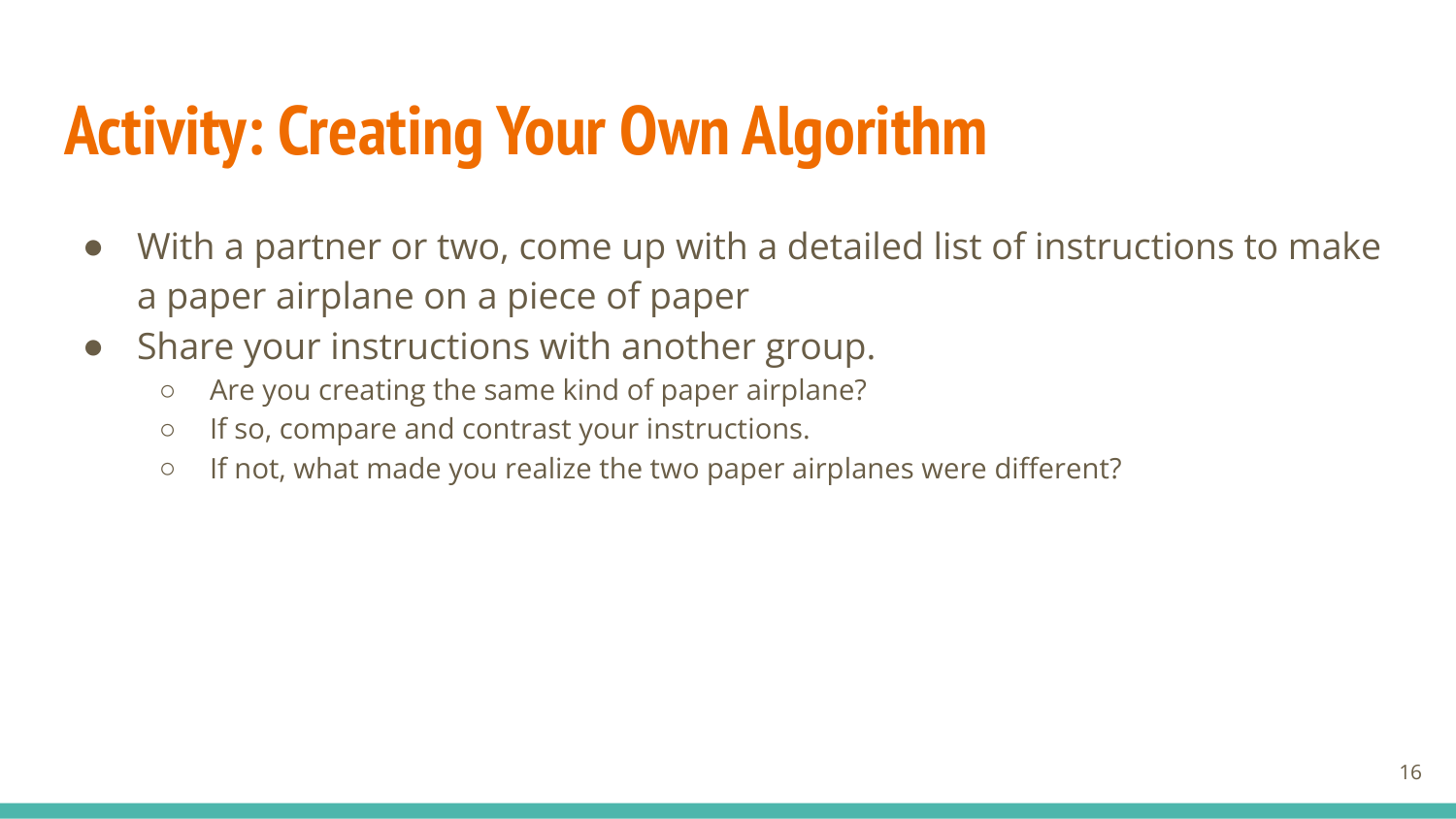

# Activity: Creating Your Own Algorithm
With a partner or two, come up with a detailed list of instructions to make a paper airplane on a piece of paper
Share your instructions with another group.
Are you creating the same kind of paper airplane?
If so, compare and contrast your instructions.
If not, what made you realize the two paper airplanes were different?
16